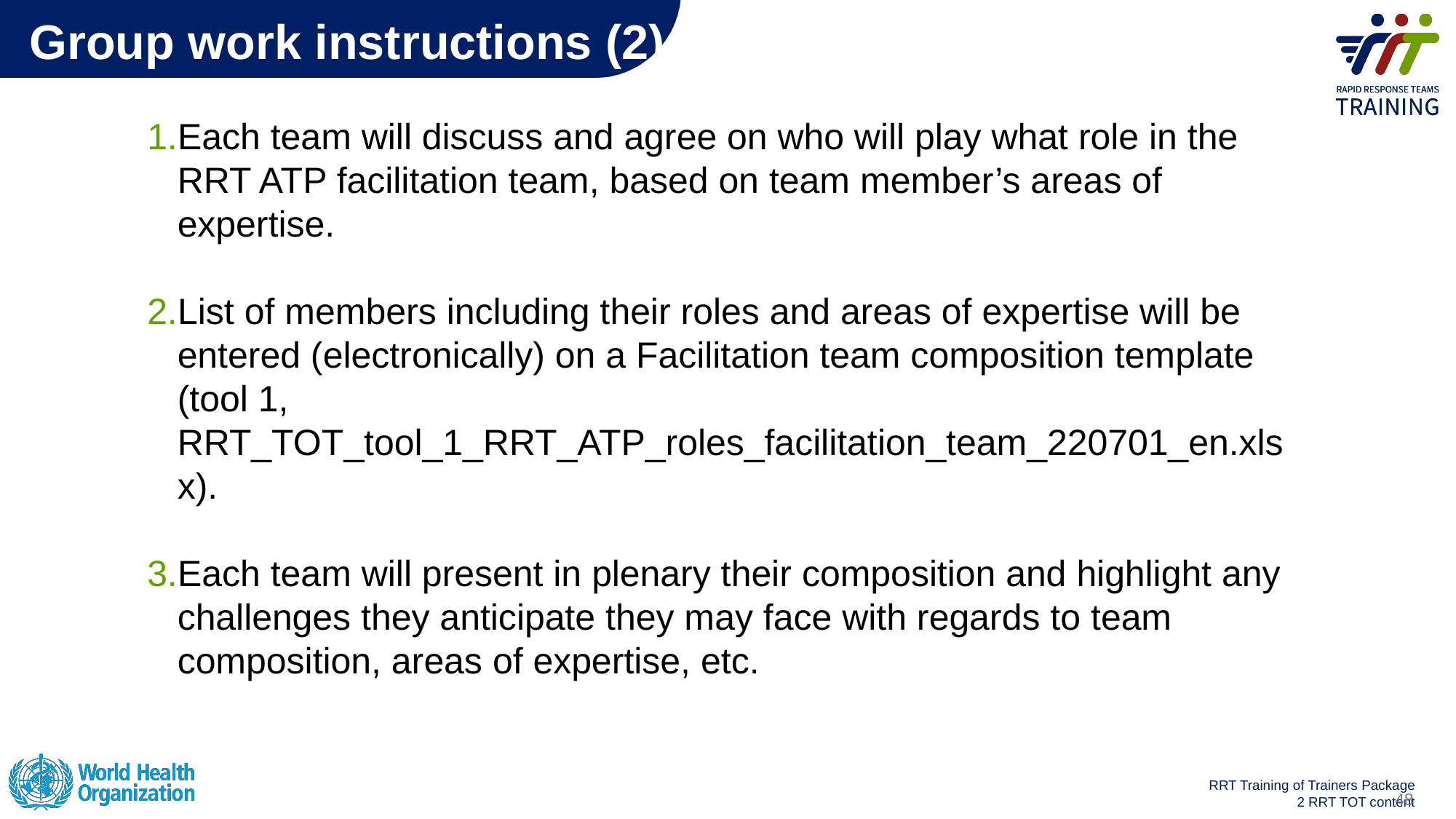

Group work instructions (2)
Each team will discuss and agree on who will play what role in the RRT ATP facilitation team, based on team member’s areas of expertise.
List of members including their roles and areas of expertise will be entered (electronically) on a Facilitation team composition template (tool 1, RRT_TOT_tool_1_RRT_ATP_roles_facilitation_team_220701_en.xlsx).
Each team will present in plenary their composition and highlight any challenges they anticipate they may face with regards to team composition, areas of expertise, etc.